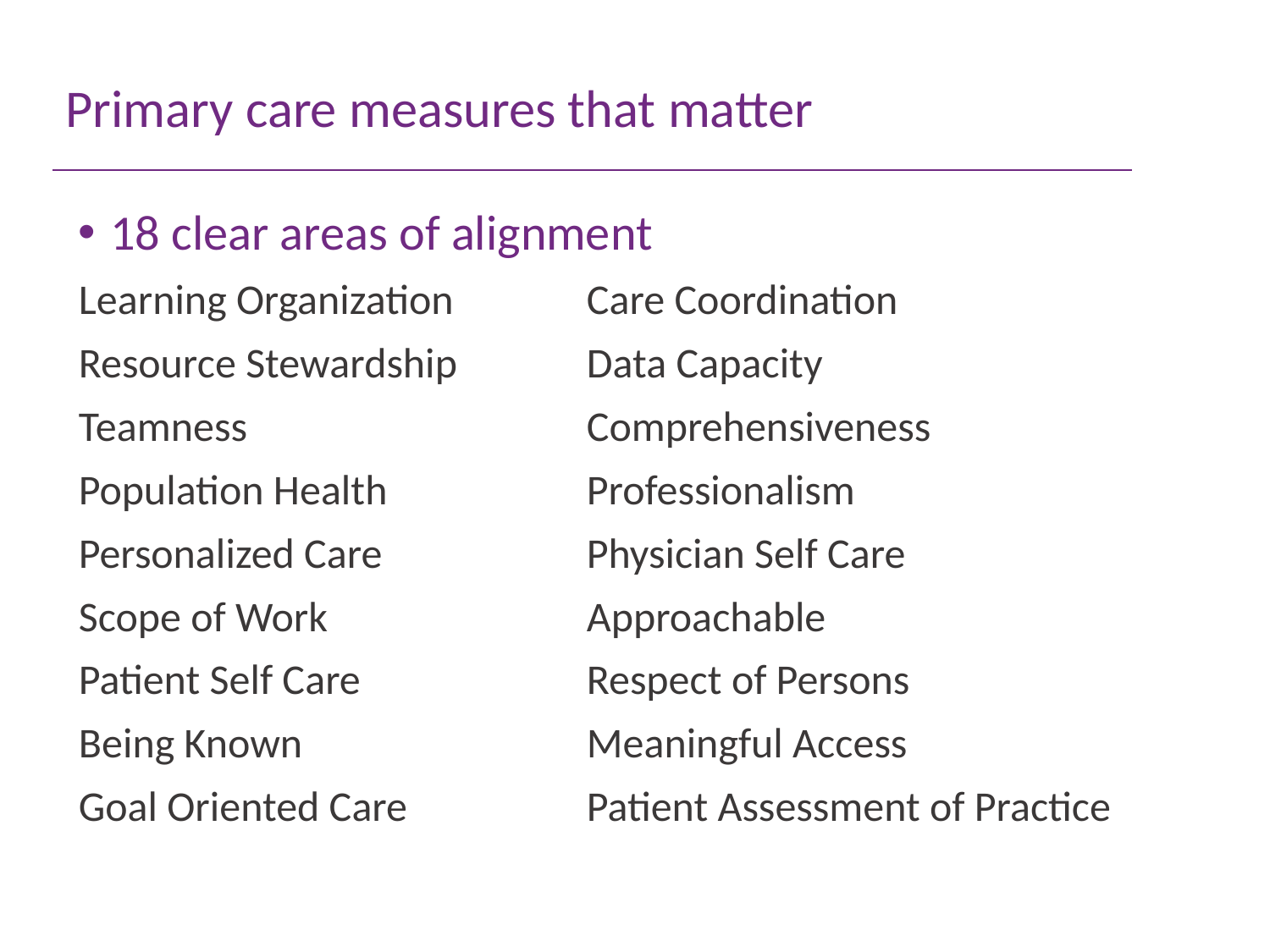

# Primary care measures that matter
18 clear areas of alignment
Learning Organization		Care Coordination
Resource Stewardship		Data Capacity
Teamness			Comprehensiveness
Population Health		Professionalism
Personalized Care		Physician Self Care
Scope of Work			Approachable
Patient Self Care		Respect of Persons
Being Known			Meaningful Access
Goal Oriented Care		Patient Assessment of Practice